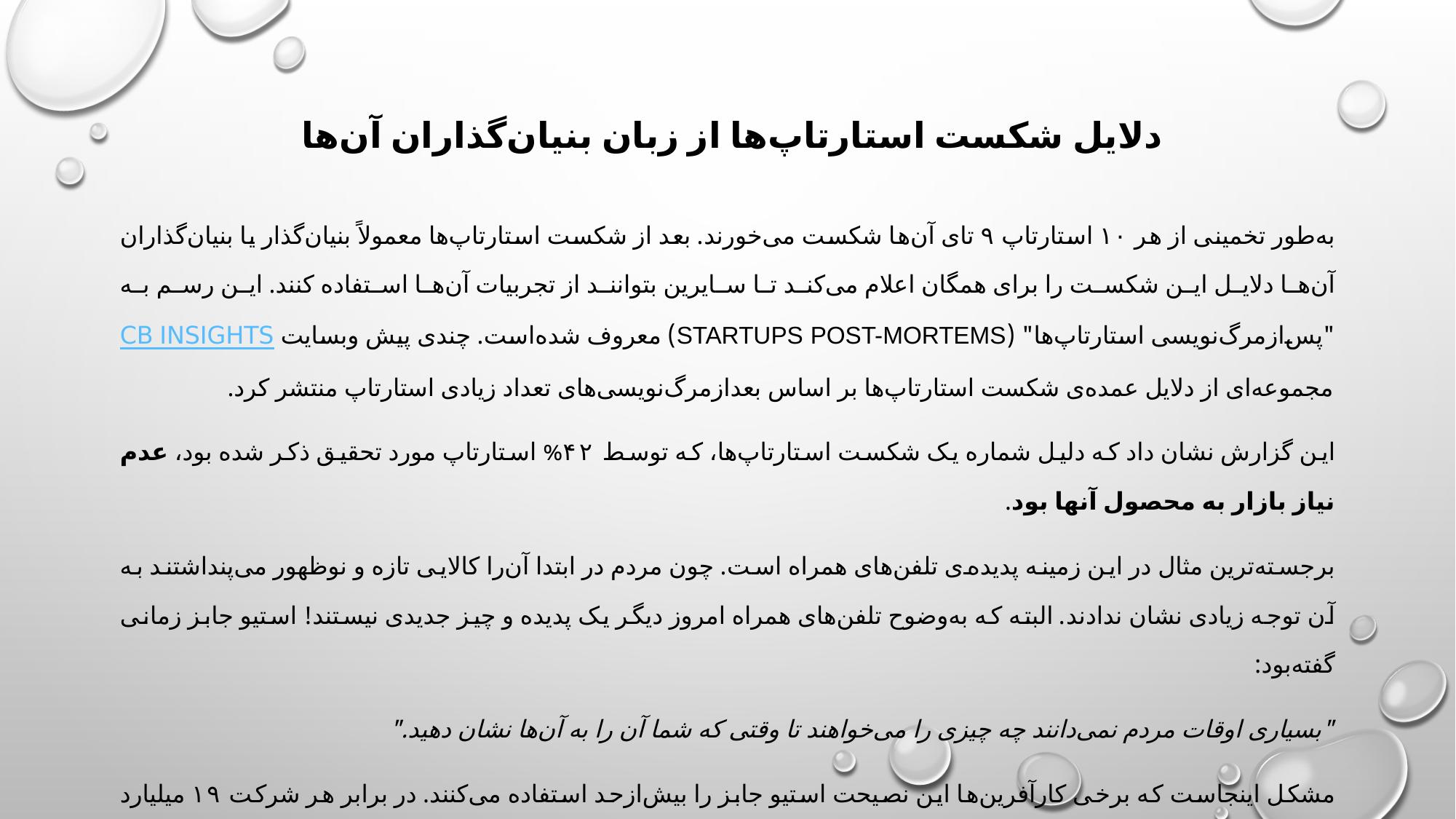

# دلایل شکست استارتاپ‌ها از زبان بنیان‌گذاران آن‌ها
به‌طور تخمینی از هر ۱۰ استارتاپ ۹ تای آن‌ها شکست می‌خورند. بعد از شکست استارتاپ‌ها معمولاً بنیان‌گذار یا بنیان‌گذاران آن‌ها دلایل این شکست را برای همگان اعلام می‌کند تا سایرین بتوانند از تجربیات آن‌ها استفاده کنند. این رسم به "پس‌ازمرگ‌نویسی استارتاپ‌ها" (Startups Post-mortems) معروف شده‌است. چندی پیش وبسایت CB Insights مجموعه‌ای از دلایل عمده‌ی شکست استارتاپ‌ها بر اساس بعدازمرگ‌نویسی‌های تعداد زیادی استارتاپ‌ منتشر کرد.
این گزارش نشان داد که دلیل شماره یک شکست استارتاپ‌ها، که توسط ۴۲% استارتاپ مورد تحقیق ذکر شده بود، عدم نیاز بازار به محصول آنها بود.
برجسته‌ترین مثال در این زمینه پدیده‌ی تلفن‌های همراه است. چون مردم در ابتدا آن‌را کالایی تازه و نوظهور می‌پنداشتند به آن توجه زیادی نشان ندادند. البته که به‌وضوح تلفن‌های همراه امروز دیگر یک پدیده و چیز جدیدی نیستند! استیو جابز زمانی گفته‌بود:
"بسیاری اوقات مردم نمی‌دانند چه چیزی را می‌خواهند تا وقتی که شما آن را به آن‌ها نشان دهید."
مشکل اینجاست که برخی کارآفرین‌ها این نصیحت استیو جابز را بیش‌ازحد استفاده می‌کنند. در برابر هر شرکت ۱۹ میلیارد دلاری مثل Uber (یک شرکت خدمات حمل و نقل خصوصی)، انواع و اقسام محصولات بیهوده و بی‌معنی وجود دارند که هرگز از فاز اولیه کارآفرینی و کسب و کار فراتر نمی‌روند.